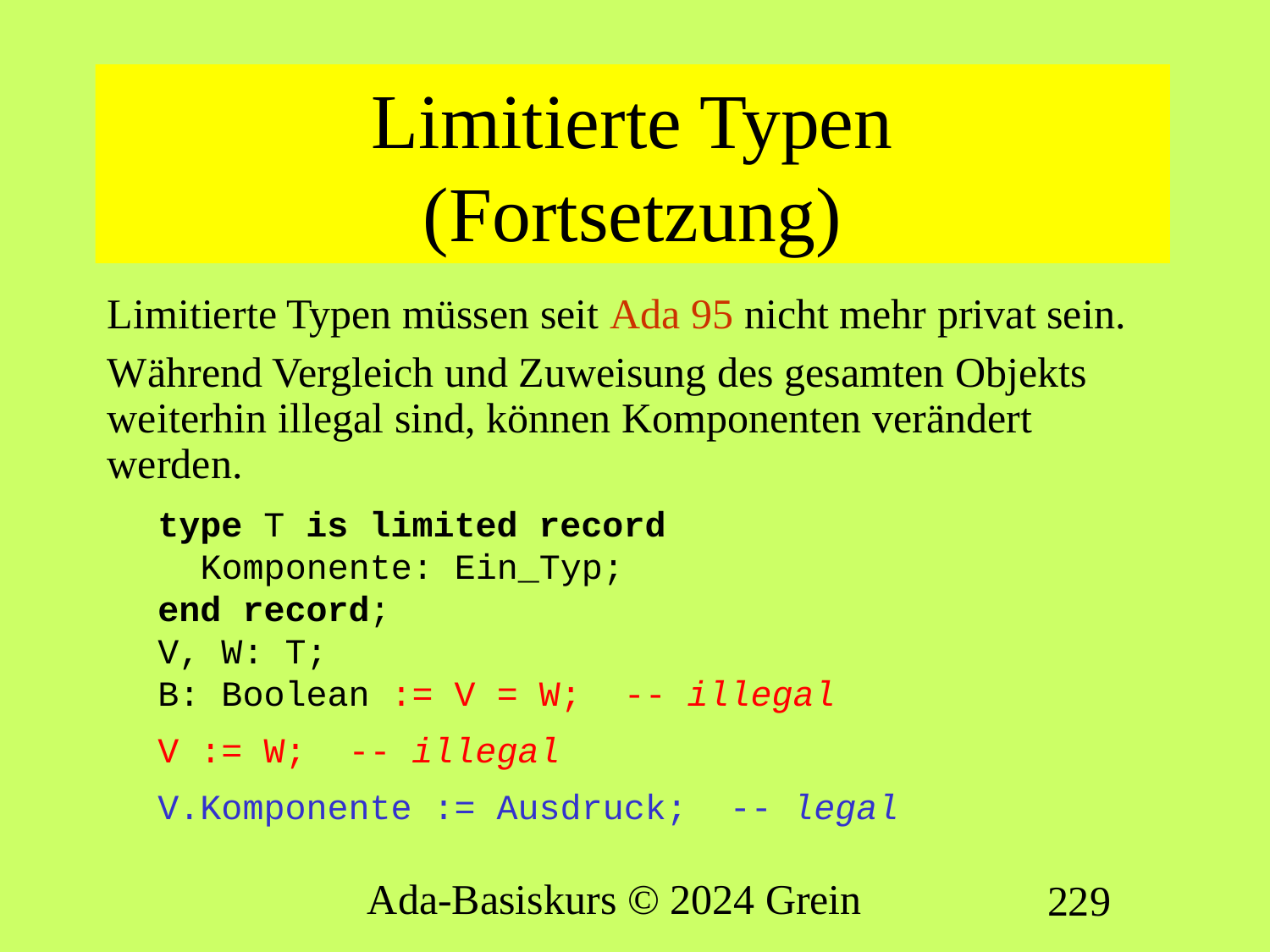

# Limitierte Typen (Fortsetzung)
Limitierte Typen müssen seit Ada 95 nicht mehr privat sein.
Während Vergleich und Zuweisung des gesamten Objekts weiterhin illegal sind, können Komponenten verändert werden.
type T is limited record
  Komponente: Ein_Typ;
end record;
V, W: T;
B: Boolean := V = W;  -- illegal
V := W;  -- illegal
V.Komponente := Ausdruck;  -- legal

Ada-Basiskurs © 2024 Grein
229